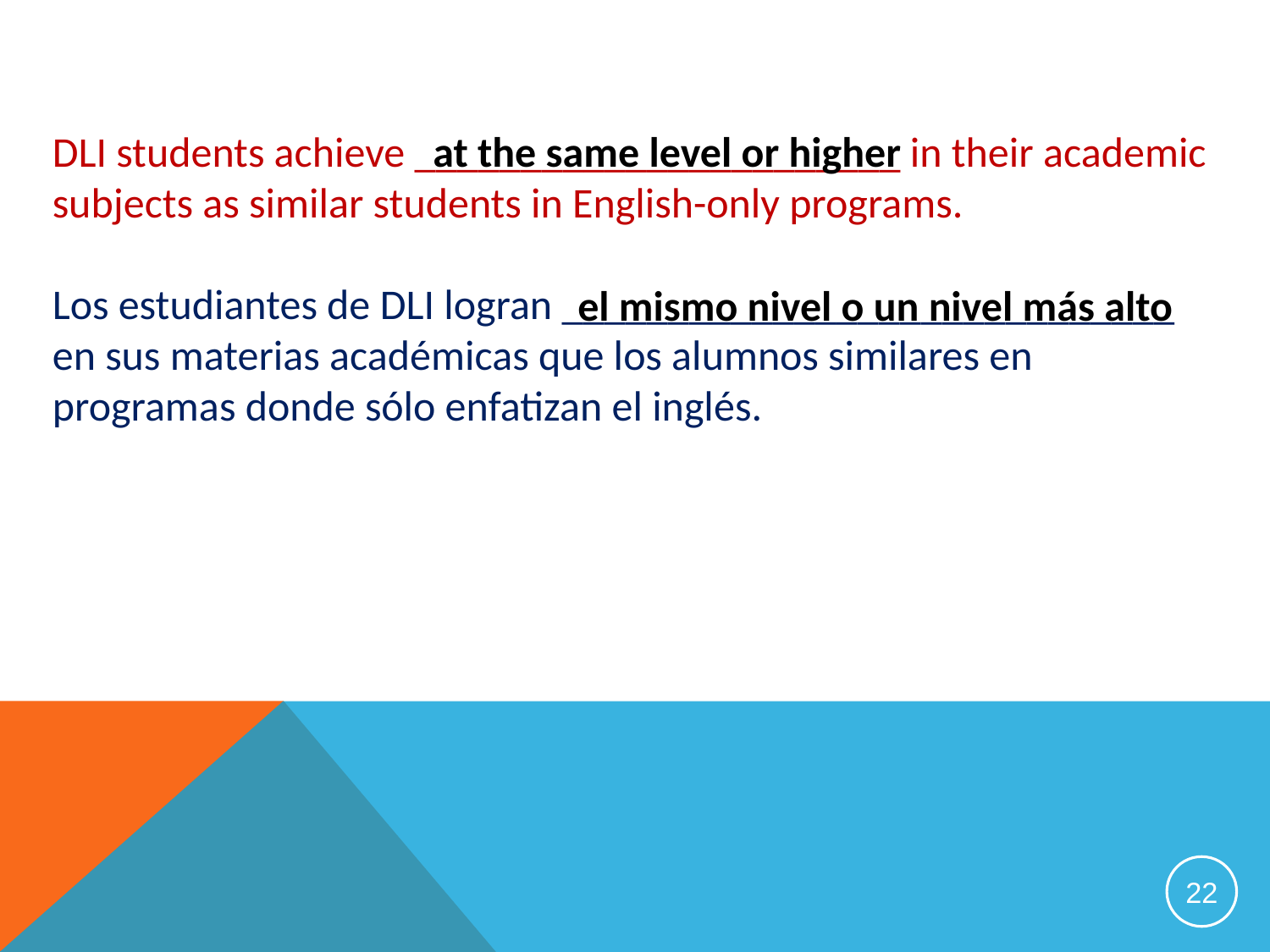

DLI students achieve _______________________ in their academic subjects as similar students in English-only programs.

Los estudiantes de DLI logran _____________________________ en sus materias académicas que los alumnos similares en programas donde sólo enfatizan el inglés.

at the same level or higher
el mismo nivel o un nivel más alto
22